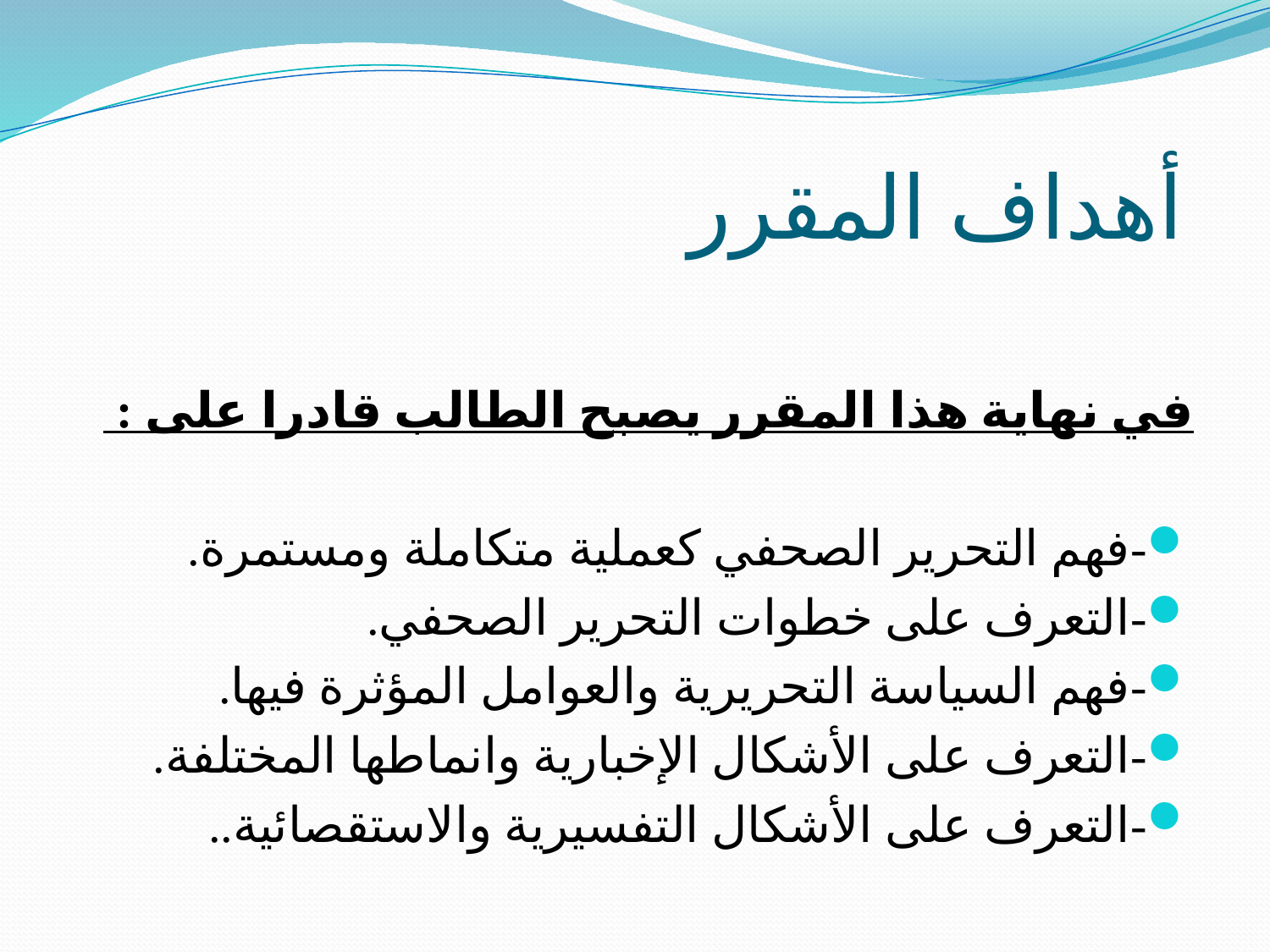

# أهداف المقرر

في نهاية هذا المقرر يصبح الطالب قادرا على :

-	فهم التحرير الصحفي كعملية متكاملة ومستمرة.
-	التعرف على خطوات التحرير الصحفي.
-	فهم السياسة التحريرية والعوامل المؤثرة فيها.
-	التعرف على الأشكال الإخبارية وانماطها المختلفة.
-	التعرف على الأشكال التفسيرية والاستقصائية..